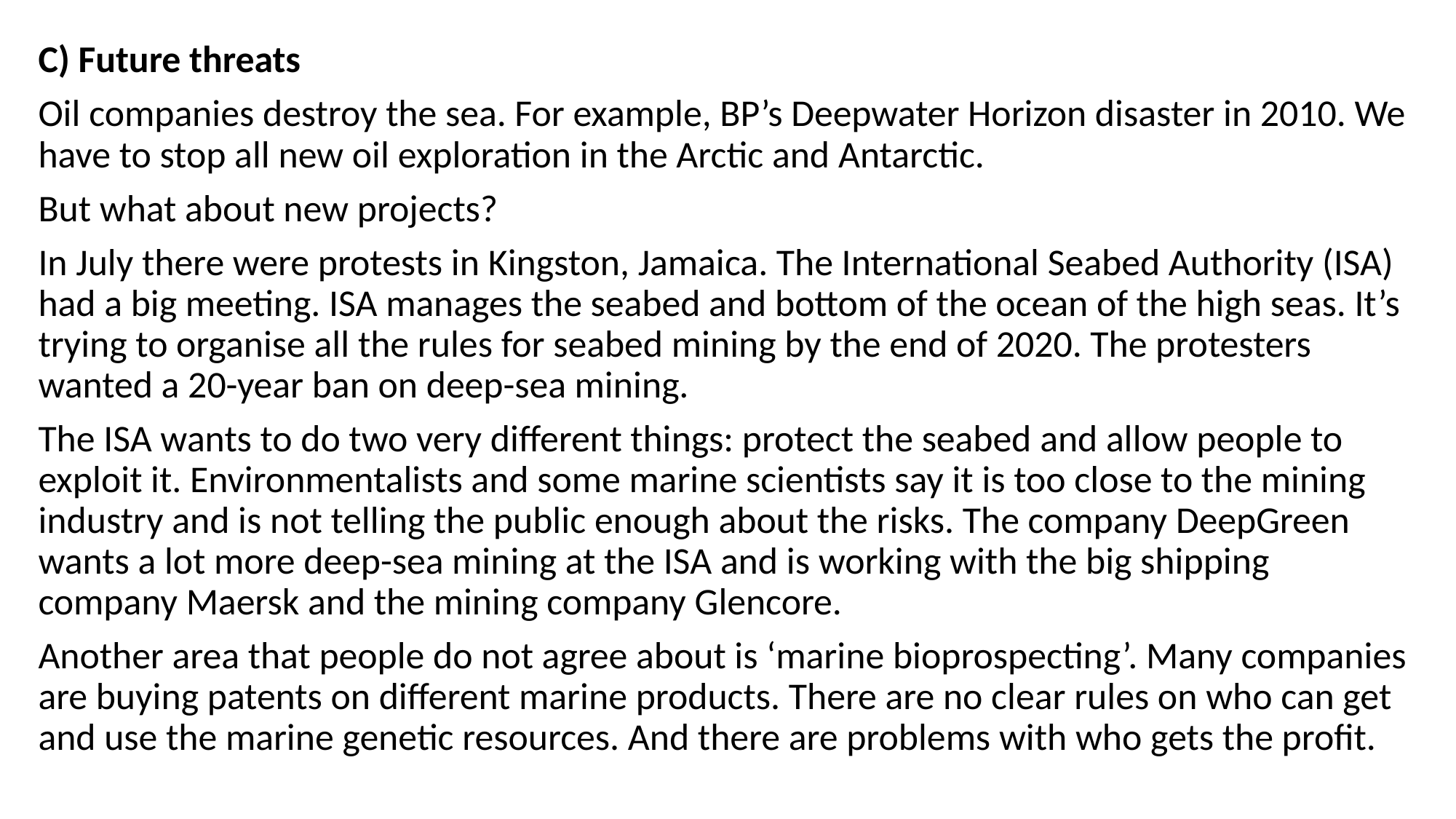

C) Future threats
Oil companies destroy the sea. For example, BP’s Deepwater Horizon disaster in 2010. We have to stop all new oil exploration in the Arctic and Antarctic.
But what about new projects?
In July there were protests in Kingston, Jamaica. The International Seabed Authority (ISA) had a big meeting. ISA manages the seabed and bottom of the ocean of the high seas. It’s trying to organise all the rules for seabed mining by the end of 2020. The protesters wanted a 20-year ban on deep-sea mining.
The ISA wants to do two very different things: protect the seabed and allow people to exploit it. Environmentalists and some marine scientists say it is too close to the mining industry and is not telling the public enough about the risks. The company DeepGreen wants a lot more deep-sea mining at the ISA and is working with the big shipping company Maersk and the mining company Glencore.
Another area that people do not agree about is ‘marine bioprospecting’. Many companies are buying patents on different marine products. There are no clear rules on who can get and use the marine genetic resources. And there are problems with who gets the profit.